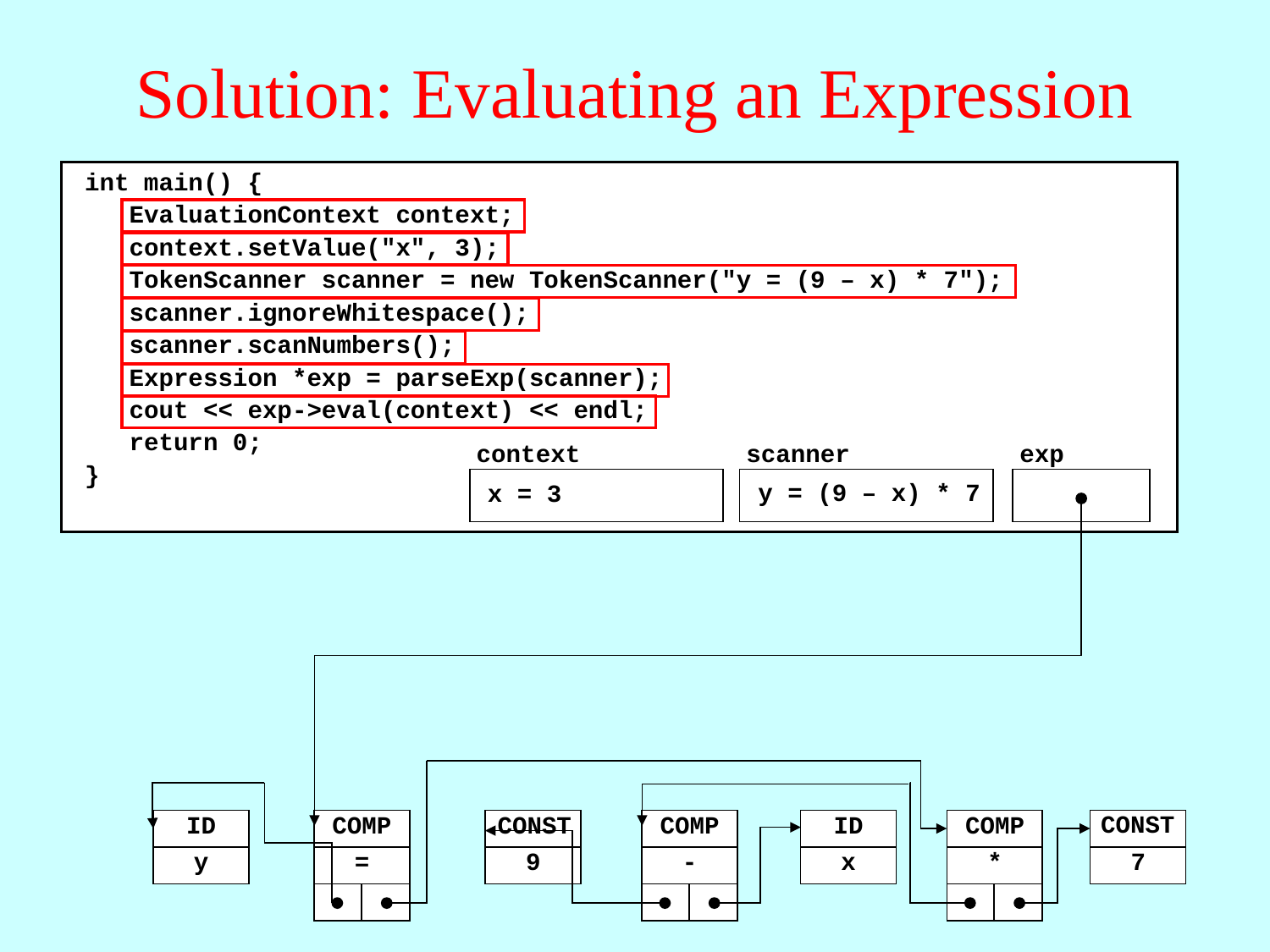

# Solution: Evaluating an Expression
int main() {
   EvaluationContext context;
   context.setValue("x", 3);
   TokenScanner scanner = new TokenScanner("y = (9 – x) * 7");
   scanner.ignoreWhitespace();
   scanner.scanNumbers();
   Expression *exp = parseExp(scanner);
   cout << exp->eval(context) << endl;
   return 0;
}

context
scanner
exp

y = (9 – x) * 7
x = 3

CONST
COMP

=

COMP

-

COMP

*

ID

y

CONST

9

ID

x

7